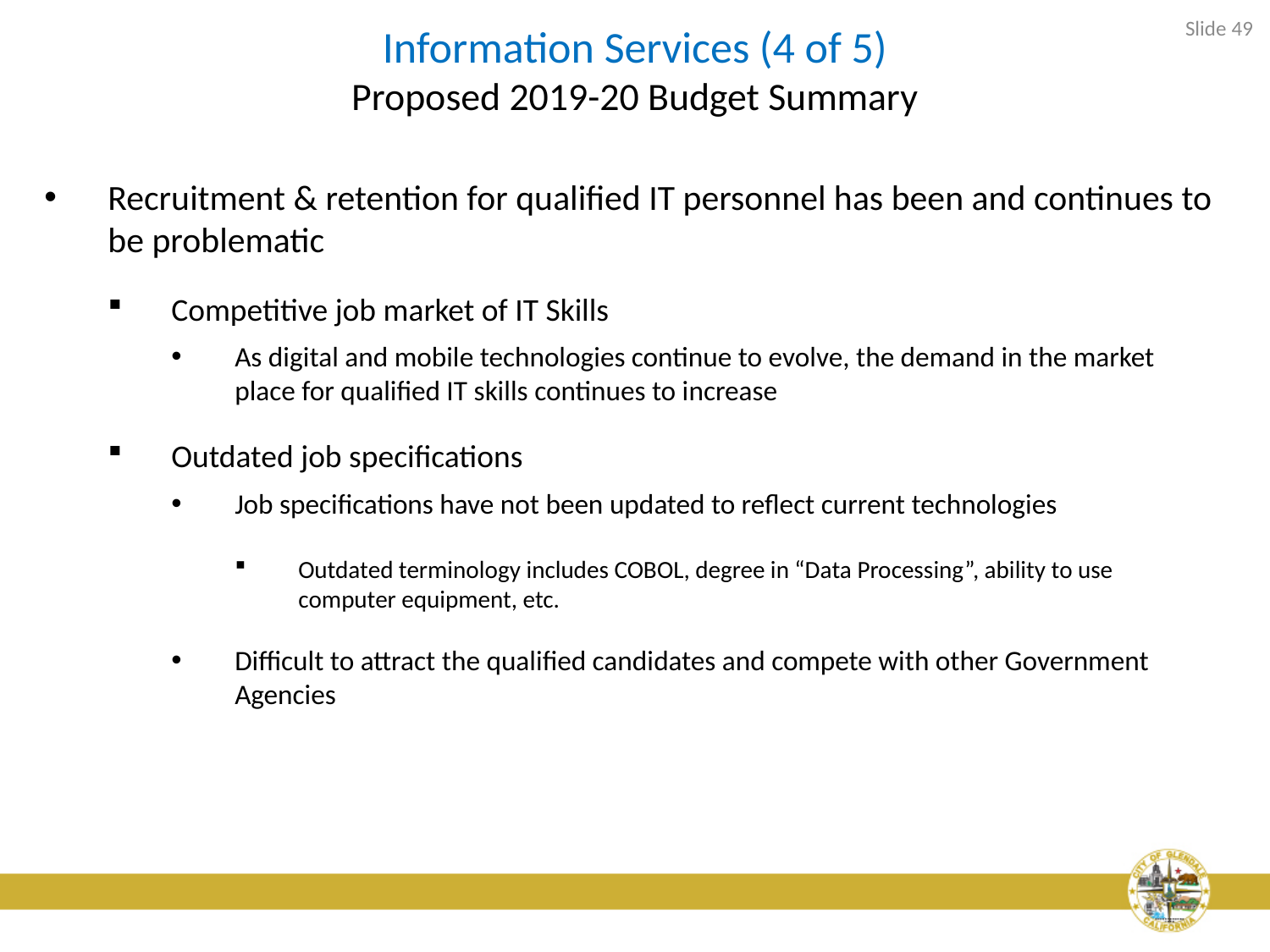

# Information Services (4 of 5) Proposed 2019-20 Budget Summary
Slide 49
Recruitment & retention for qualified IT personnel has been and continues to be problematic

Competitive job market of IT Skills

As digital and mobile technologies continue to evolve, the demand in the market place for qualified IT skills continues to increase

Outdated job specifications

Job specifications have not been updated to reflect current technologies

Outdated terminology includes COBOL, degree in “Data Processing”, ability to use computer equipment, etc.

Difficult to attract the qualified candidates and compete with other Government Agencies